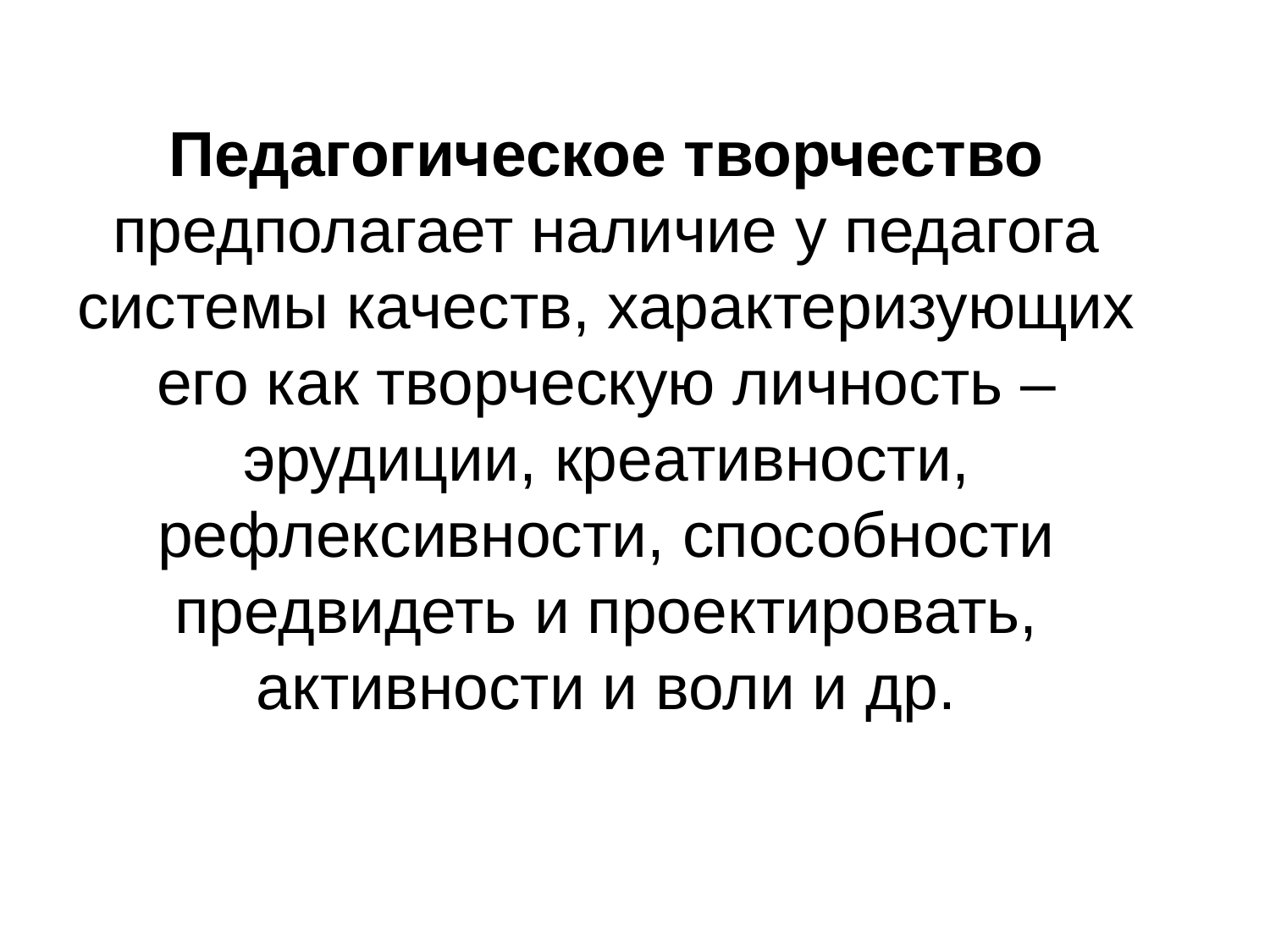

# Педагогическое творчество предполагает наличие у педагога системы качеств, характеризующих его как творческую личность – эрудиции, креативности, рефлексивности, способности предвидеть и проектировать, активности и воли и др.